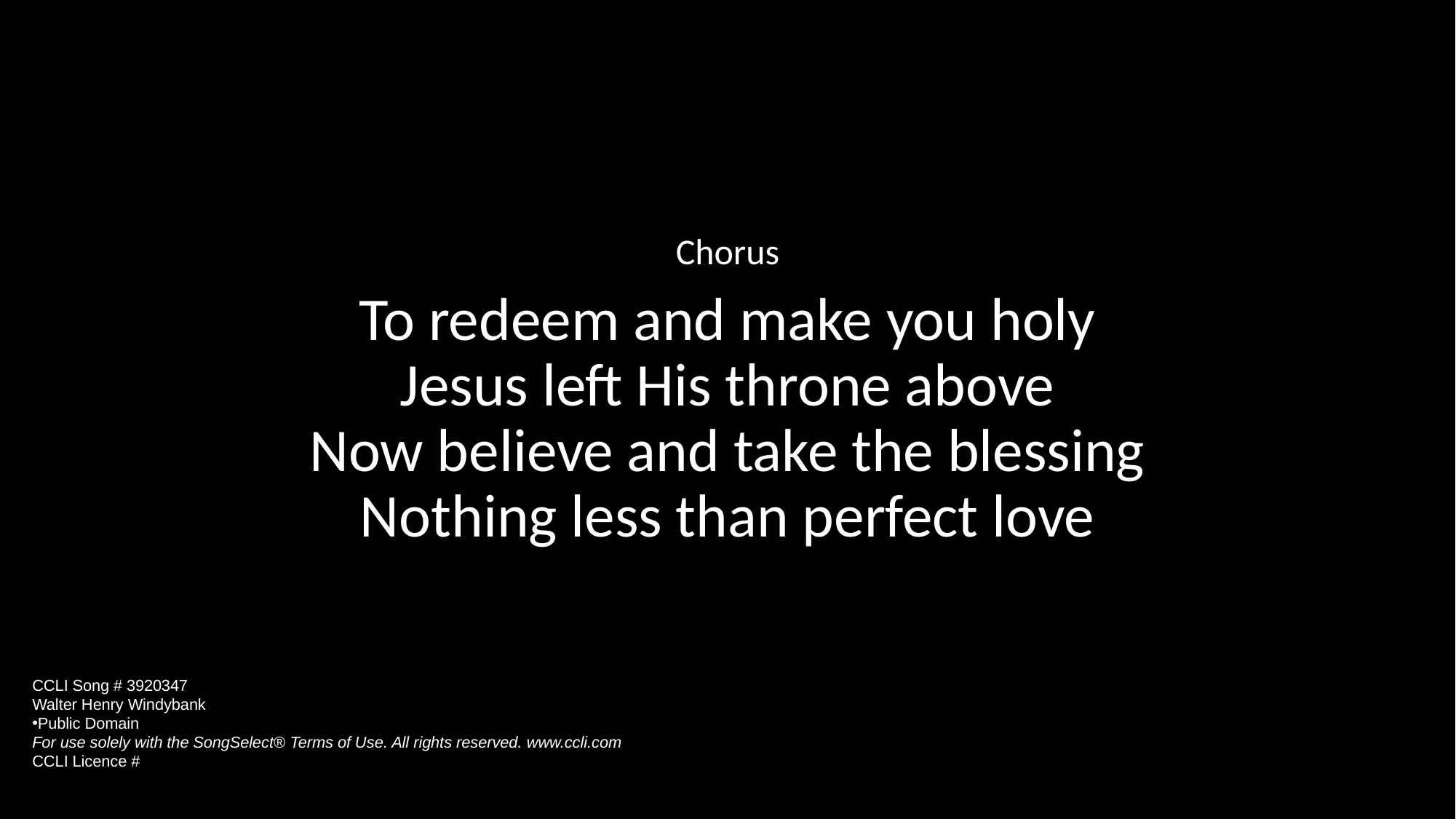

Chorus
To redeem and make you holy
Jesus left His throne above
Now believe and take the blessing
Nothing less than perfect love
CCLI Song # 3920347
Walter Henry Windybank
Public Domain
For use solely with the SongSelect® Terms of Use. All rights reserved. www.ccli.com
CCLI Licence #